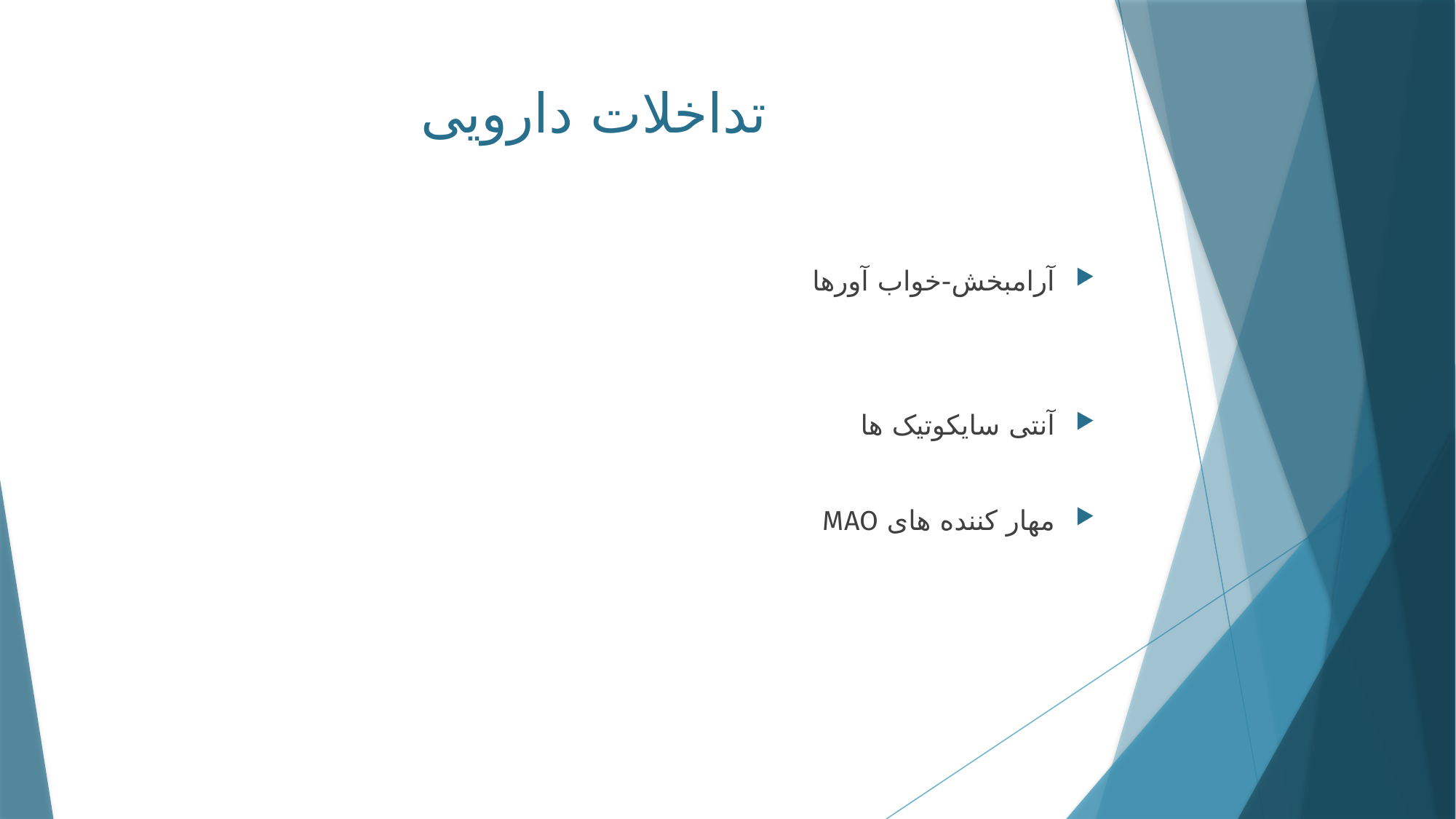

# تداخلات دارویی
آرامبخش-خواب آورها

آنتی سایکوتیک ها

مهار کننده های MAO